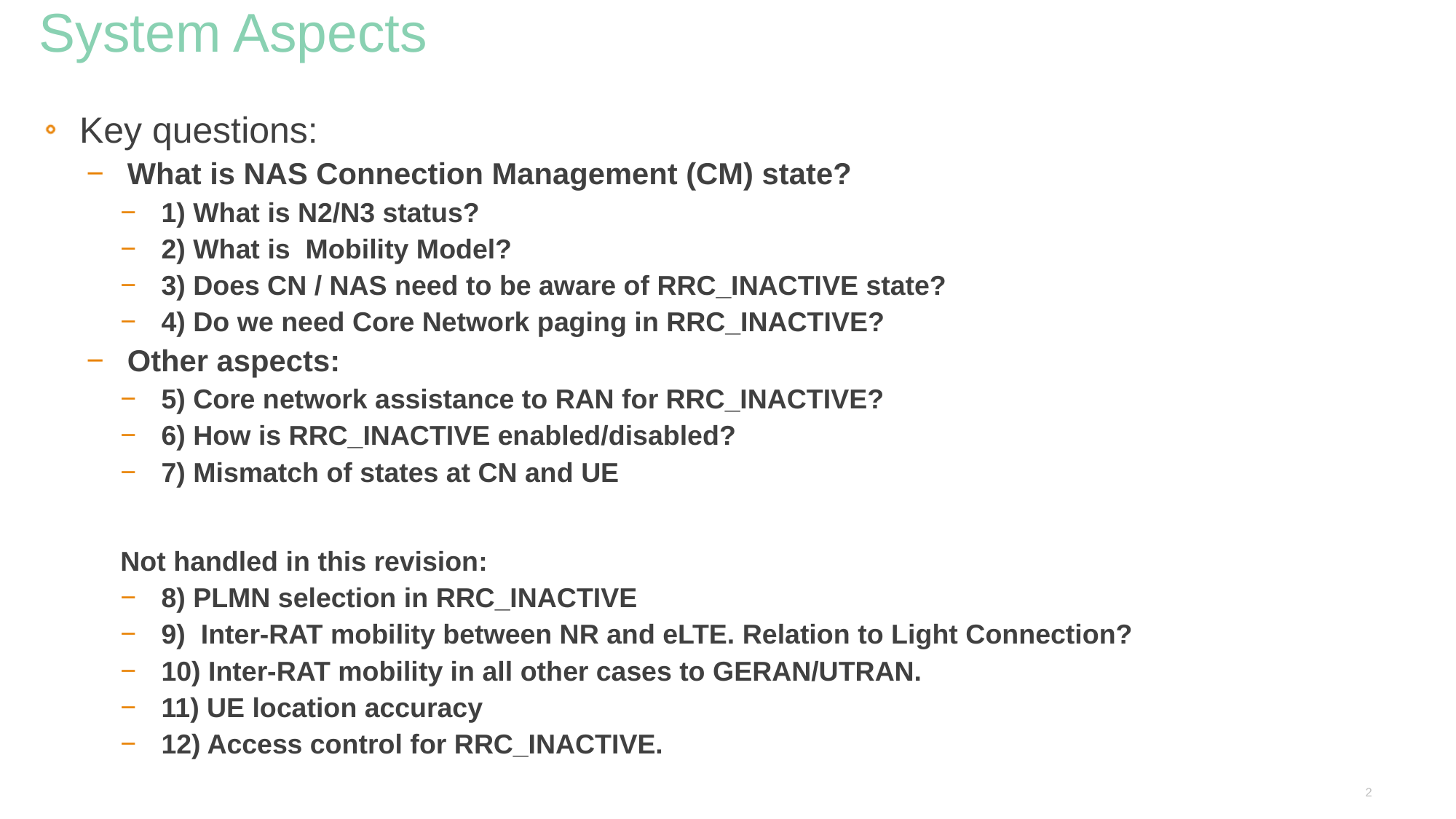

# System Aspects
Key questions:
What is NAS Connection Management (CM) state?
1) What is N2/N3 status?
2) What is  Mobility Model?
3) Does CN / NAS need to be aware of RRC_INACTIVE state?
4) Do we need Core Network paging in RRC_INACTIVE?
Other aspects:
5) Core network assistance to RAN for RRC_INACTIVE?
6) How is RRC_INACTIVE enabled/disabled?
7) Mismatch of states at CN and UE

Not handled in this revision:
8) PLMN selection in RRC_INACTIVE
9)  Inter-RAT mobility between NR and eLTE. Relation to Light Connection?
10) Inter-RAT mobility in all other cases to GERAN/UTRAN.
11) UE location accuracy
12) Access control for RRC_INACTIVE.